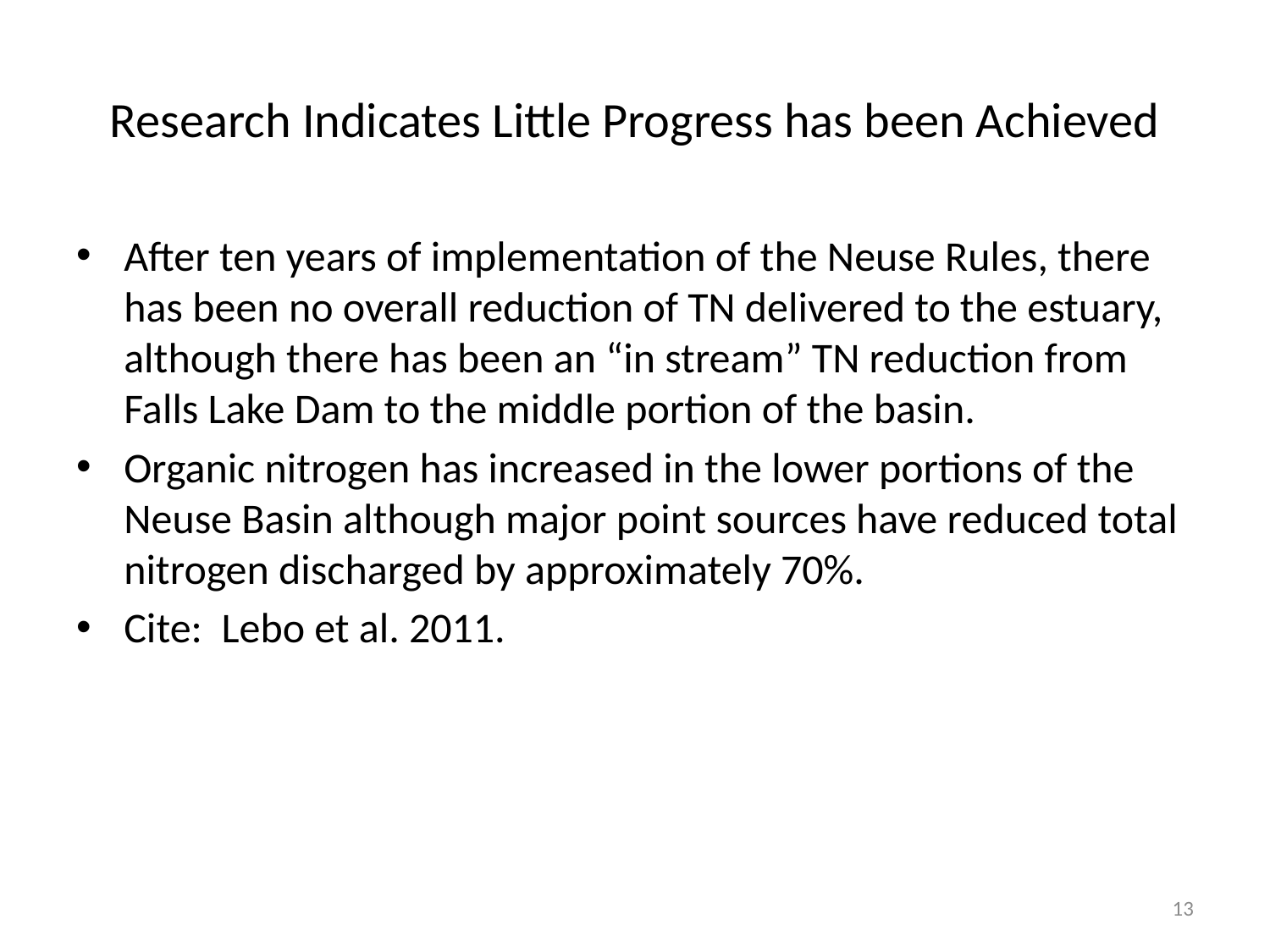

# Research Indicates Little Progress has been Achieved
After ten years of implementation of the Neuse Rules, there has been no overall reduction of TN delivered to the estuary, although there has been an “in stream” TN reduction from Falls Lake Dam to the middle portion of the basin.
Organic nitrogen has increased in the lower portions of the Neuse Basin although major point sources have reduced total nitrogen discharged by approximately 70%.
Cite:  Lebo et al. 2011.

13